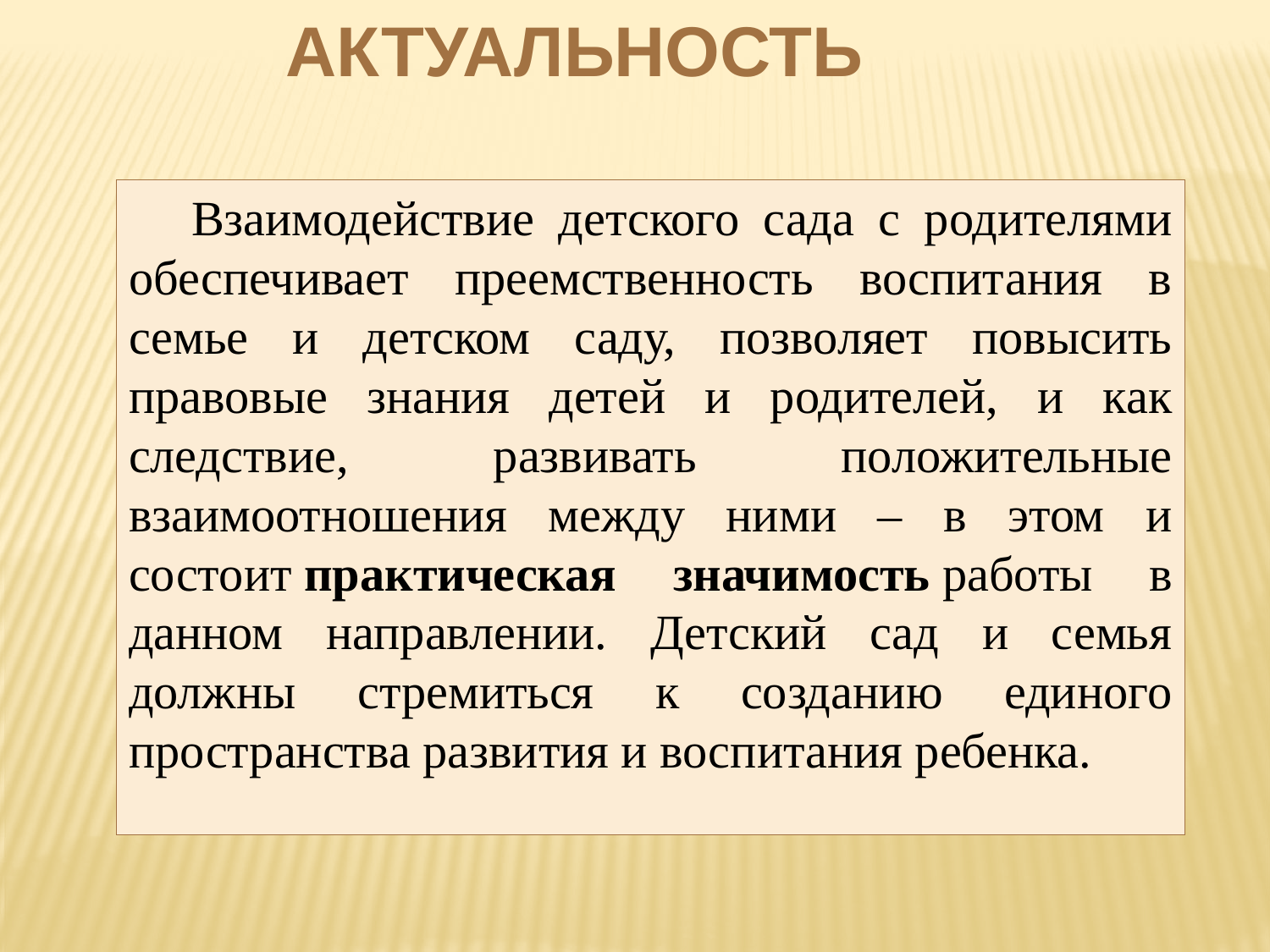

АКТУАЛЬНОСТЬ
Взаимодействие детского сада с родителями обеспечивает преемственность воспитания в семье и детском саду, позволяет повысить правовые знания детей и родителей, и как следствие, развивать положительные взаимоотношения между ними – в этом и состоит практическая значимость работы в данном направлении. Детский сад и семья должны стремиться к созданию единого пространства развития и воспитания ребенка.